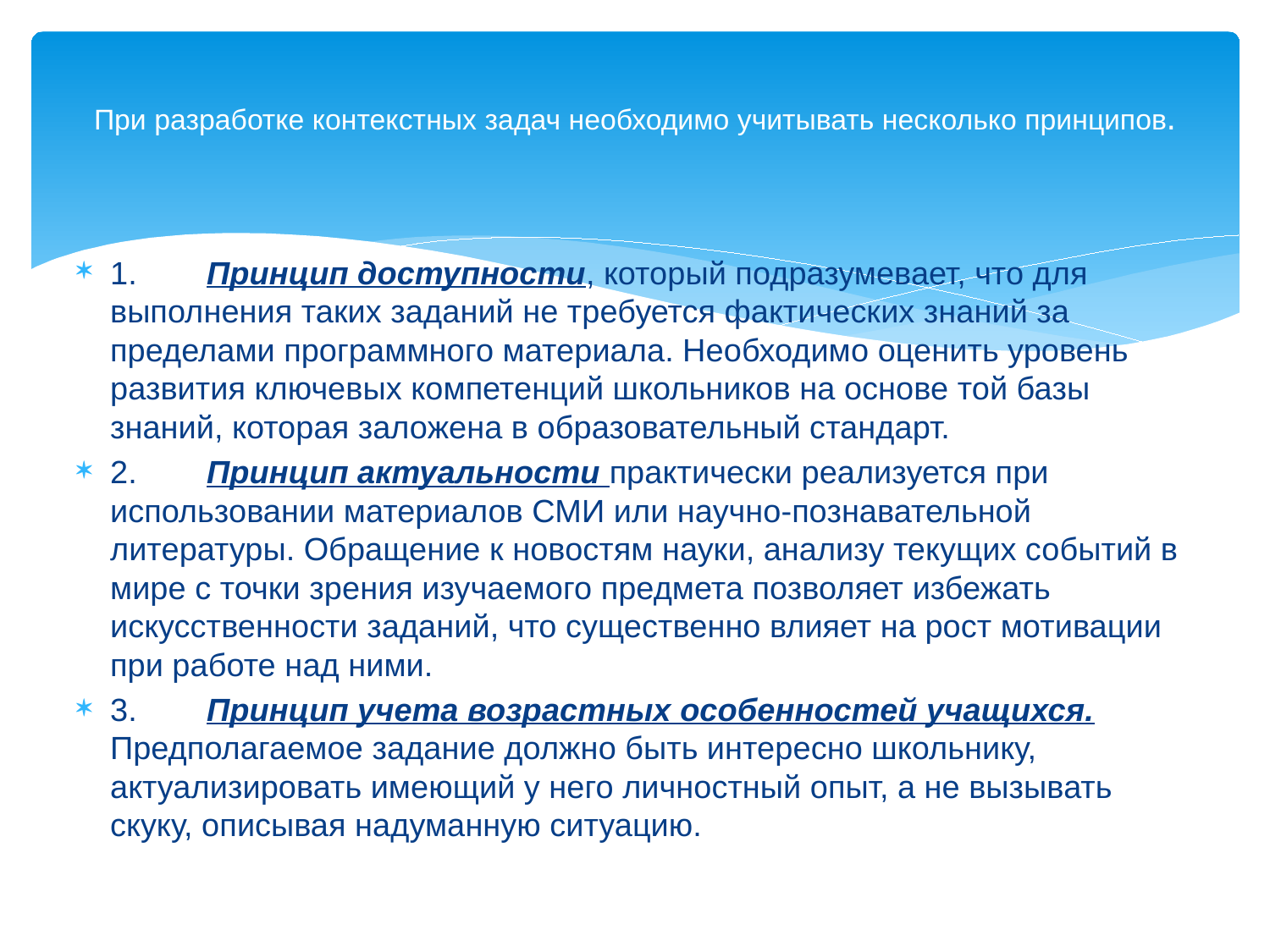

# При разработке контекстных задач необходимо учитывать несколько принципов.
1.	Принцип доступности, который подразумевает, что для выполнения таких заданий не требуется фактических знаний за пределами программного материала. Необходимо оценить уровень развития ключевых компетенций школьников на основе той базы знаний, которая заложена в образовательный стандарт.
2.	Принцип актуальности практически реализуется при использовании материалов СМИ или научно-познавательной литературы. Обращение к новостям науки, анализу текущих событий в мире с точки зрения изучаемого предмета позволяет избежать искусственности заданий, что существенно влияет на рост мотивации при работе над ними.
3.	Принцип учета возрастных особенностей учащихся. Предполагаемое задание должно быть интересно школьнику, актуализировать имеющий у него личностный опыт, а не вызывать скуку, описывая надуманную ситуацию.